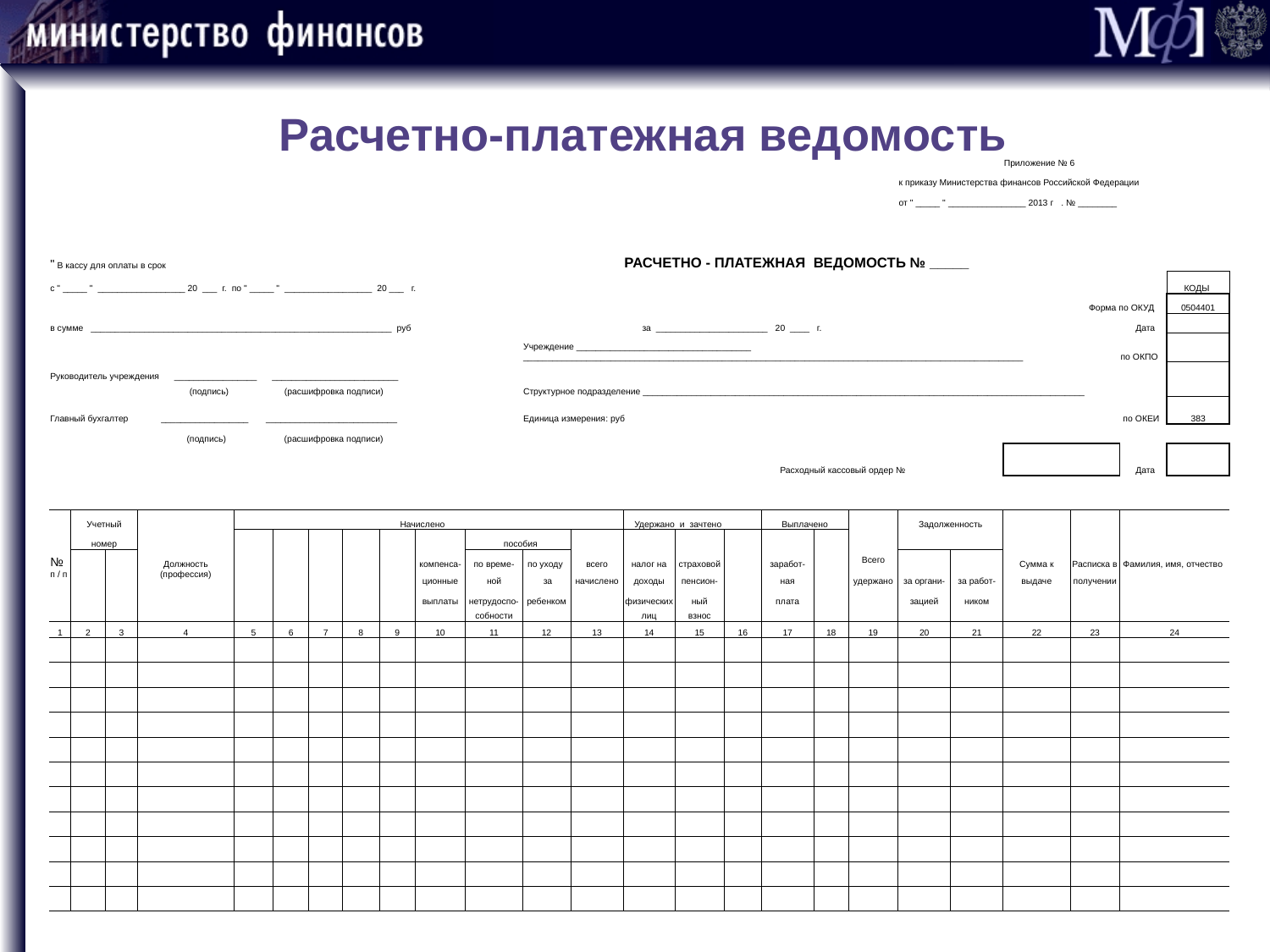

# Расчетно-платежная ведомость
|  |  |  |  |  |  |  |  |  |  |  |  |  |  |  |  |  |  |  |  |  | Приложение № 6 |  |  |  |
| --- | --- | --- | --- | --- | --- | --- | --- | --- | --- | --- | --- | --- | --- | --- | --- | --- | --- | --- | --- | --- | --- | --- | --- | --- |
|  |  |  |  |  |  |  |  |  |  |  |  |  |  |  |  |  |  |  | к приказу Министерства финансов Российской Федерации |  |  |  |  |  |
|  |  |  |  |  |  |  |  |  |  |  |  |  |  |  |  |  |  |  | от " \_\_\_\_\_ " \_\_\_\_\_\_\_\_\_\_\_\_\_\_\_\_ 2013 г . № \_\_\_\_\_\_\_\_ |  |  |  |  |  |
|  |  |  |  |  |  |  |  |  |  |  |  |  |  |  |  |  |  |  |  |  |  |  |  |  |
| " В кассу для оплаты в срок |  |  |  |  |  |  |  |  |  |  |  |  | РАСЧЕТНО - ПЛАТЕЖНАЯ ВЕДОМОСТЬ № \_\_\_\_\_ |  |  |  |  |  |  |  |  |  |  |  |
| с " \_\_\_\_\_ " \_\_\_\_\_\_\_\_\_\_\_\_\_\_\_\_\_\_ 20 \_\_\_ г. по " \_\_\_\_\_ " \_\_\_\_\_\_\_\_\_\_\_\_\_\_\_\_\_\_ 20 \_\_\_ г. |  |  |  |  |  |  |  |  |  |  |  |  |  |  |  |  |  |  |  |  |  |  |  | КОДЫ |
|  |  |  |  |  |  |  |  |  |  |  |  |  |  |  |  |  |  |  |  |  |  | Форма по ОКУД |  | 0504401 |
| в сумме \_\_\_\_\_\_\_\_\_\_\_\_\_\_\_\_\_\_\_\_\_\_\_\_\_\_\_\_\_\_\_\_\_\_\_\_\_\_\_\_\_\_\_\_\_\_\_\_\_\_\_\_\_\_\_\_\_\_\_\_\_\_ руб |  |  |  |  |  |  |  |  |  |  |  |  | за \_\_\_\_\_\_\_\_\_\_\_\_\_\_\_\_\_\_\_\_\_\_\_ 20 \_\_\_\_ г. |  |  |  |  |  |  |  |  |  | Дата |  |
|  |  |  |  |  |  |  |  |  |  |  | Учреждение \_\_\_\_\_\_\_\_\_\_\_\_\_\_\_\_\_\_\_\_\_\_\_\_\_\_\_\_\_\_\_\_\_\_\_\_ \_\_\_\_\_\_\_\_\_\_\_\_\_\_\_\_\_\_\_\_\_\_\_\_\_\_\_\_\_\_\_\_\_\_\_\_\_\_\_\_\_\_\_\_\_\_\_\_\_\_\_\_\_\_\_\_\_\_\_\_\_\_\_\_\_\_\_\_\_\_\_\_\_\_\_\_\_\_\_\_\_\_\_\_\_\_\_\_\_\_\_\_\_\_\_\_\_\_\_\_\_\_\_ |  |  |  |  |  |  |  |  |  |  |  | по ОКПО |  |
| Руководитель учреждения \_\_\_\_\_\_\_\_\_\_\_\_\_\_\_\_\_ \_\_\_\_\_\_\_\_\_\_\_\_\_\_\_\_\_\_\_\_\_\_\_\_\_\_ |  |  |  |  |  |  |  |  |  |  |  |  |  |  |  |  |  |  |  |  |  |  |  |  |
|  |  |  | (подпись) (расшифровка подписи) |  |  |  |  |  |  |  | Структурное подразделение \_\_\_\_\_\_\_\_\_\_\_\_\_\_\_\_\_\_\_\_\_\_\_\_\_\_\_\_\_\_\_\_\_\_\_\_\_\_\_\_\_\_\_\_\_\_\_\_\_\_\_\_\_\_\_\_\_\_\_\_\_\_\_\_\_\_\_\_\_\_\_\_\_\_\_\_\_\_\_\_\_\_\_\_\_\_\_\_\_\_\_ |  |  |  |  |  |  |  |  |  |  |  |  |  |
| Главный бухгалтер \_\_\_\_\_\_\_\_\_\_\_\_\_\_\_\_\_\_ \_\_\_\_\_\_\_\_\_\_\_\_\_\_\_\_\_\_\_\_\_\_\_\_\_\_\_ |  |  |  |  |  |  |  |  |  |  | Единица измерения: руб |  |  |  |  |  |  |  |  |  |  |  | по ОКЕИ | 383 |
|  |  |  | (подпись) (расшифровка подписи) |  |  |  |  |  |  |  |  |  |  |  |  |  |  |  |  |  |  |  |  |  |
|  |  |  |  |  |  |  |  |  |  |  |  |  |  |  |  | Расходный кассовый ордер № |  |  |  |  |  |  | Дата |  |
|  |  |  |  |  |  |  |  |  |  |  |  |  |  |  |  |  |  |  |  |  |  |  |  |  |
|  |  |  |  |  |  |  |  |  |  |  |  |  |  |  |  |  |  |  |  |  |  |  |  |  |
|  | Учетный |  |  |  |  |  |  | Начислено |  |  |  |  | Удержано и зачтено |  |  | Выплачено |  |  | Задолженность |  |  |  |  |  |
|  | номер |  |  |  |  |  |  |  |  | пособия |  |  |  |  |  |  |  |  |  |  |  |  |  |  |
| № |  |  | Должность |  |  |  |  |  | компенса- | по време- | по уходу | всего | налог на | страховой |  | заработ- |  | Всего |  |  | Сумма к | Расписка в | Фамилия, имя, отчество |  |
| п / п |  |  | (профессия) |  |  |  |  |  | ционные | ной | за | начислено | доходы | пенсион- |  | ная |  | удержано | за органи- | за работ- | выдаче | получении |  |  |
|  |  |  |  |  |  |  |  |  | выплаты | нетрудоспо- | ребенком |  | физических | ный |  | плата |  |  | зацией | ником |  |  |  |  |
|  |  |  |  |  |  |  |  |  |  | собности |  |  | лиц | взнос |  |  |  |  |  |  |  |  |  |  |
| 1 | 2 | 3 | 4 | 5 | 6 | 7 | 8 | 9 | 10 | 11 | 12 | 13 | 14 | 15 | 16 | 17 | 18 | 19 | 20 | 21 | 22 | 23 | 24 |  |
|  |  |  |  |  |  |  |  |  |  |  |  |  |  |  |  |  |  |  |  |  |  |  |  |  |
|  |  |  |  |  |  |  |  |  |  |  |  |  |  |  |  |  |  |  |  |  |  |  |  |  |
|  |  |  |  |  |  |  |  |  |  |  |  |  |  |  |  |  |  |  |  |  |  |  |  |  |
|  |  |  |  |  |  |  |  |  |  |  |  |  |  |  |  |  |  |  |  |  |  |  |  |  |
|  |  |  |  |  |  |  |  |  |  |  |  |  |  |  |  |  |  |  |  |  |  |  |  |  |
|  |  |  |  |  |  |  |  |  |  |  |  |  |  |  |  |  |  |  |  |  |  |  |  |  |
|  |  |  |  |  |  |  |  |  |  |  |  |  |  |  |  |  |  |  |  |  |  |  |  |  |
|  |  |  |  |  |  |  |  |  |  |  |  |  |  |  |  |  |  |  |  |  |  |  |  |  |
|  |  |  |  |  |  |  |  |  |  |  |  |  |  |  |  |  |  |  |  |  |  |  |  |  |
|  |  |  |  |  |  |  |  |  |  |  |  |  |  |  |  |  |  |  |  |  |  |  |  |  |
|  |  |  |  |  |  |  |  |  |  |  |  |  |  |  |  |  |  |  |  |  |  |  |  |  |